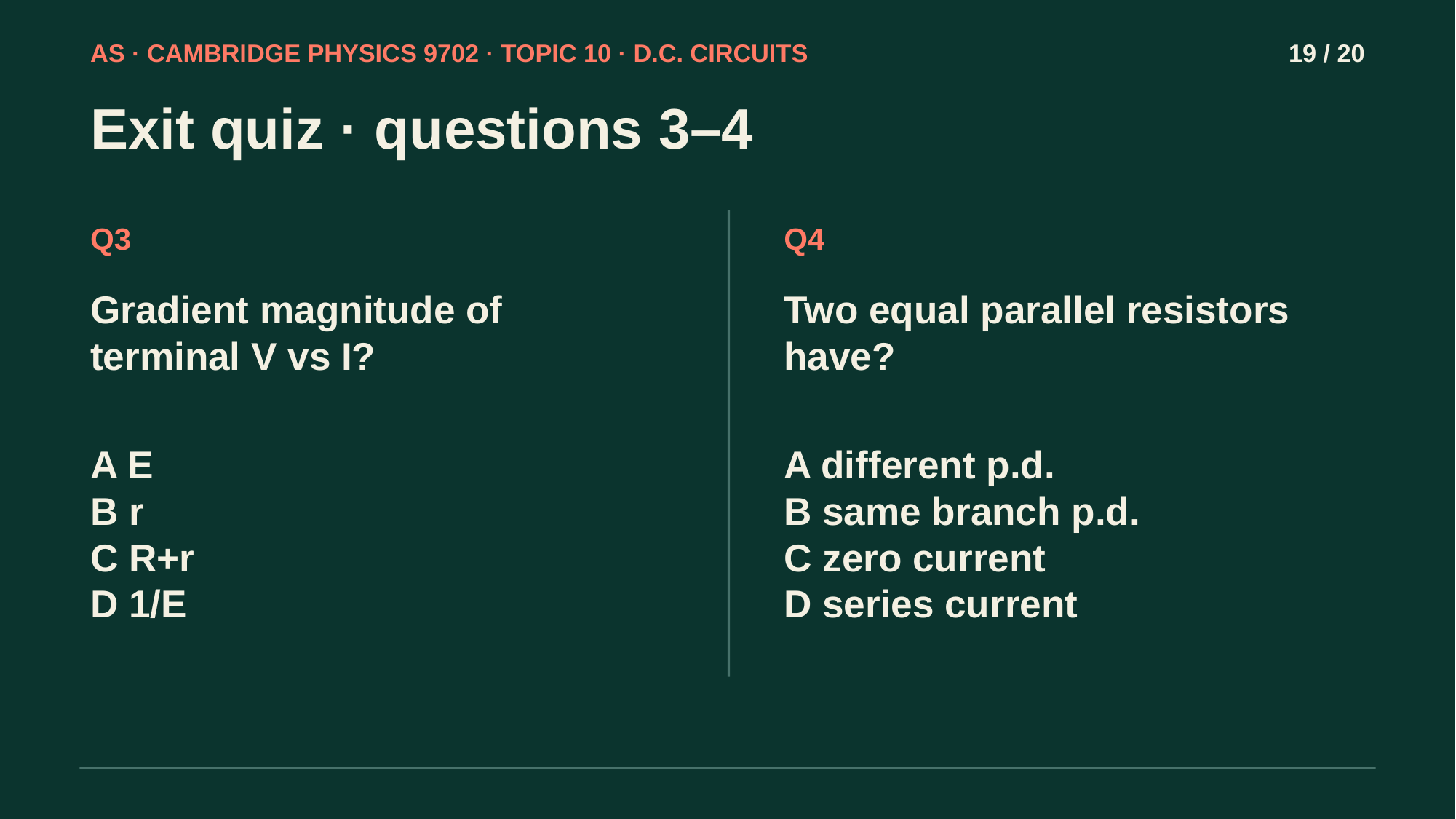

AS · CAMBRIDGE PHYSICS 9702 · TOPIC 10 · D.C. CIRCUITS
19 / 20
Exit quiz · questions 3–4

Q3
Q4
Gradient magnitude of terminal V vs I?
Two equal parallel resistors have?
A E
B r
C R+r
D 1/E
A different p.d.
B same branch p.d.
C zero current
D series current